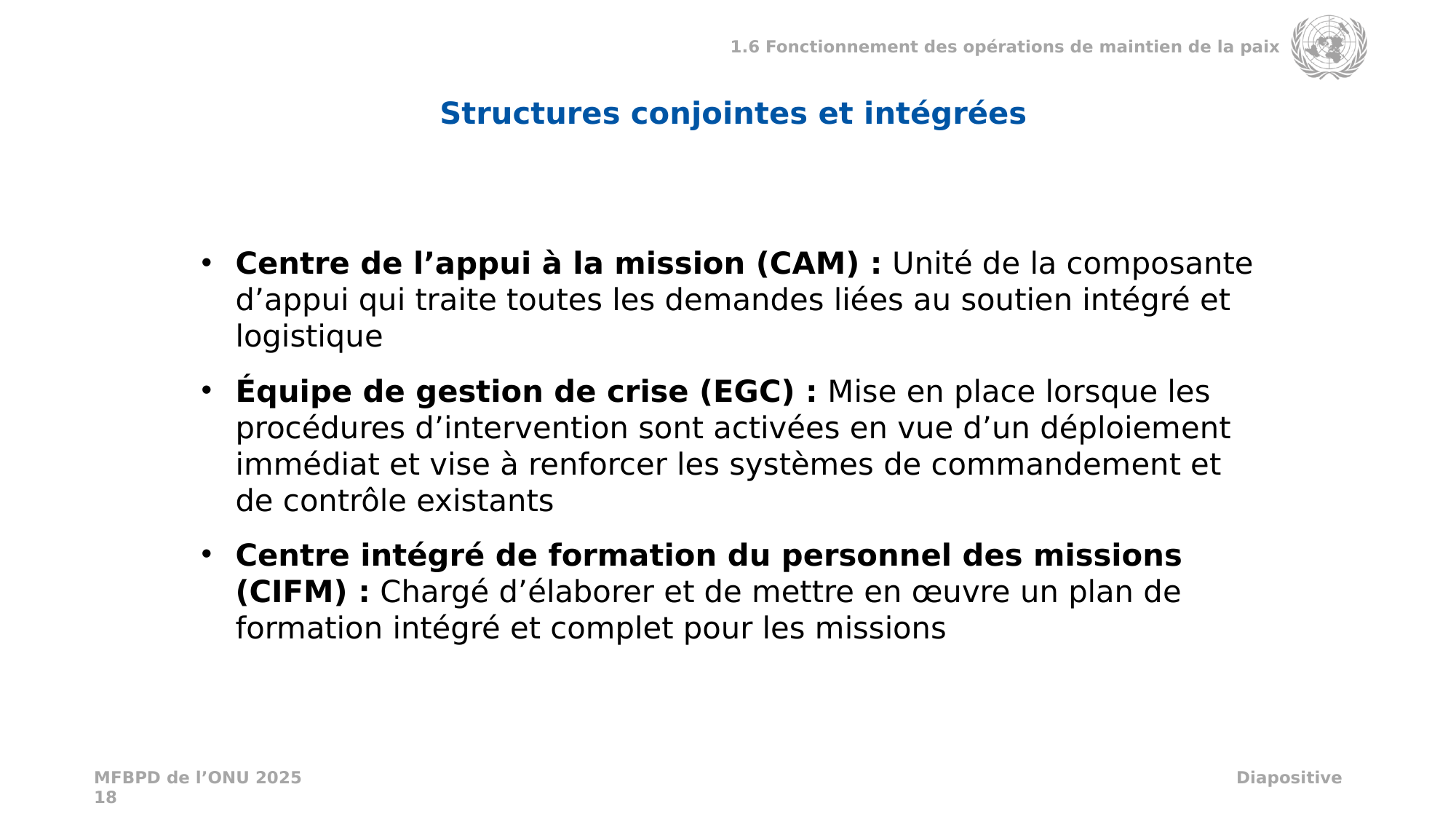

Structures conjointes et intégrées
Centre de l’appui à la mission (CAM) : Unité de la composante d’appui qui traite toutes les demandes liées au soutien intégré et logistique
Équipe de gestion de crise (EGC) : Mise en place lorsque les procédures d’intervention sont activées en vue d’un déploiement immédiat et vise à renforcer les systèmes de commandement et de contrôle existants
Centre intégré de formation du personnel des missions (CIFM) : Chargé d’élaborer et de mettre en œuvre un plan de formation intégré et complet pour les missions